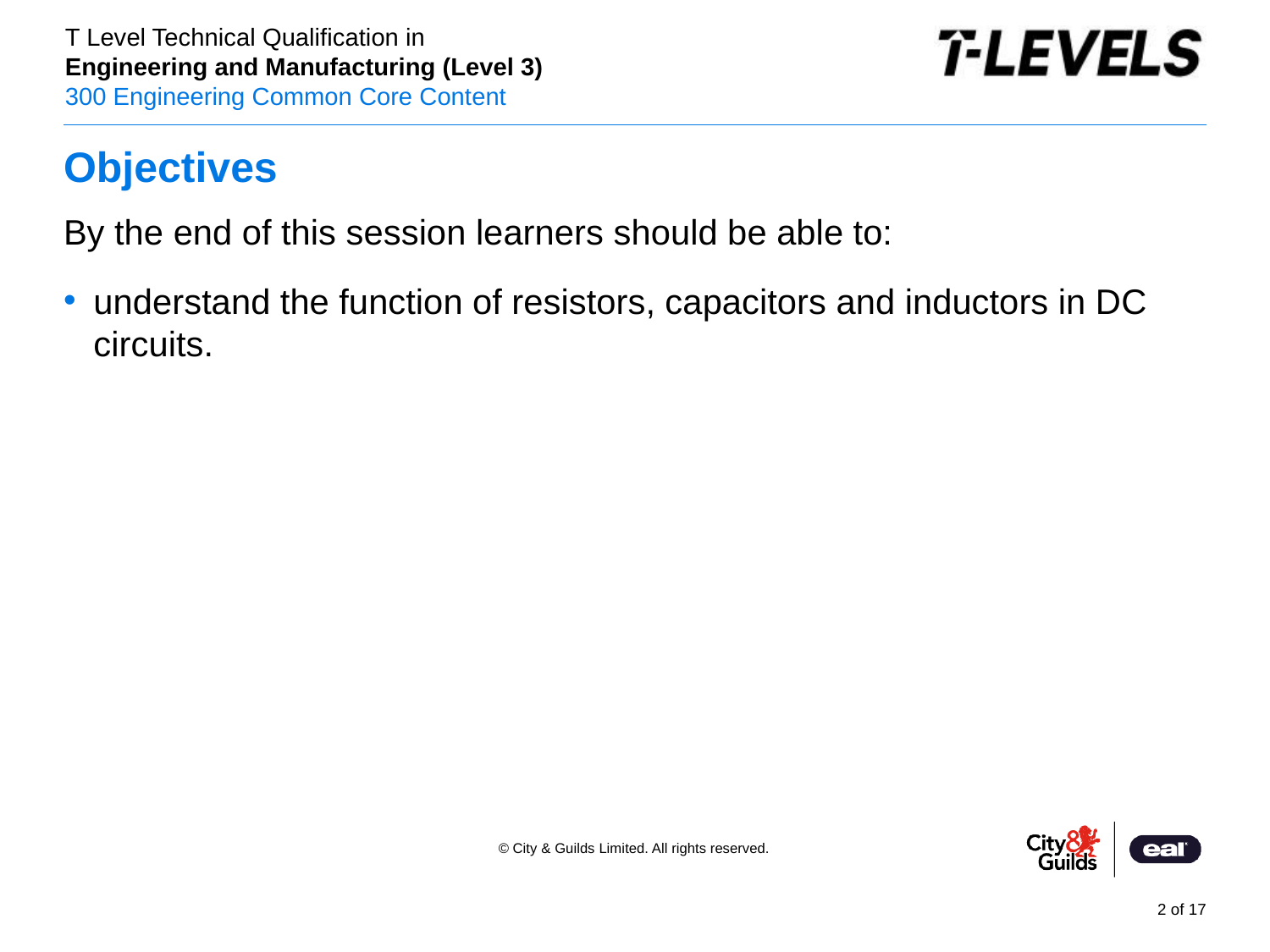

# Objectives
By the end of this session learners should be able to:
understand the function of resistors, capacitors and inductors in DC circuits.